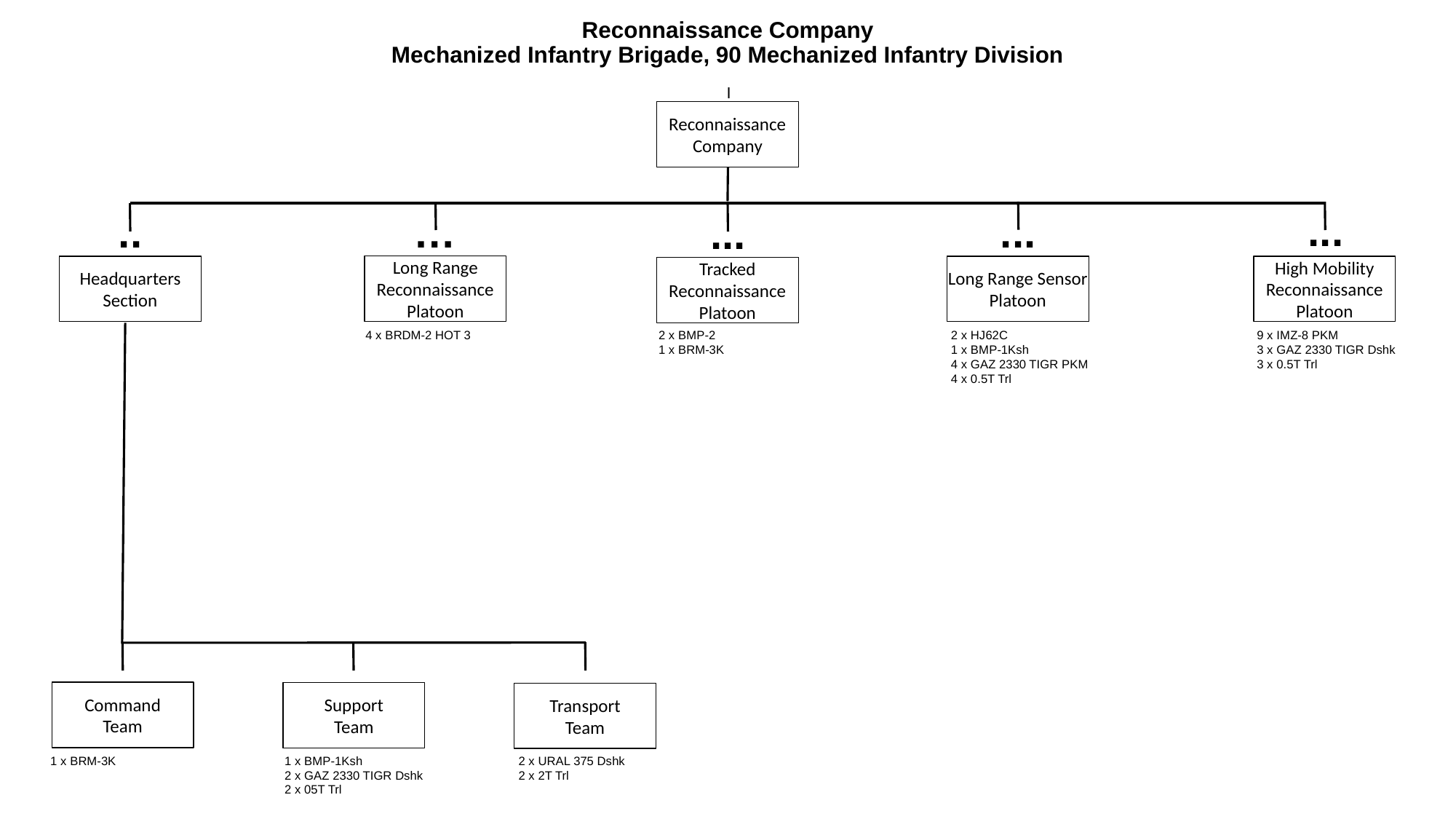

# Reconnaissance Company Mechanized Infantry Brigade, 90 Mechanized Infantry Division
I
Reconnaissance Company
...
..
…
...
...
Long Range Reconnaissance Platoon
Headquarters
Section
Long Range Sensor Platoon
High Mobility Reconnaissance Platoon
Tracked Reconnaissance Platoon
2 x BMP-2
1 x BRM-3K
4 x BRDM-2 HOT 3
2 x HJ62C
1 x BMP-1Ksh
4 x GAZ 2330 TIGR PKM
4 x 0.5T Trl
9 x IMZ-8 PKM
3 x GAZ 2330 TIGR Dshk
3 x 0.5T Trl
Command
Team
Support
Team
Transport
Team
1 x BRM-3K
1 x BMP-1Ksh
2 x GAZ 2330 TIGR Dshk
2 x 05T Trl
2 x URAL 375 Dshk
2 x 2T Trl